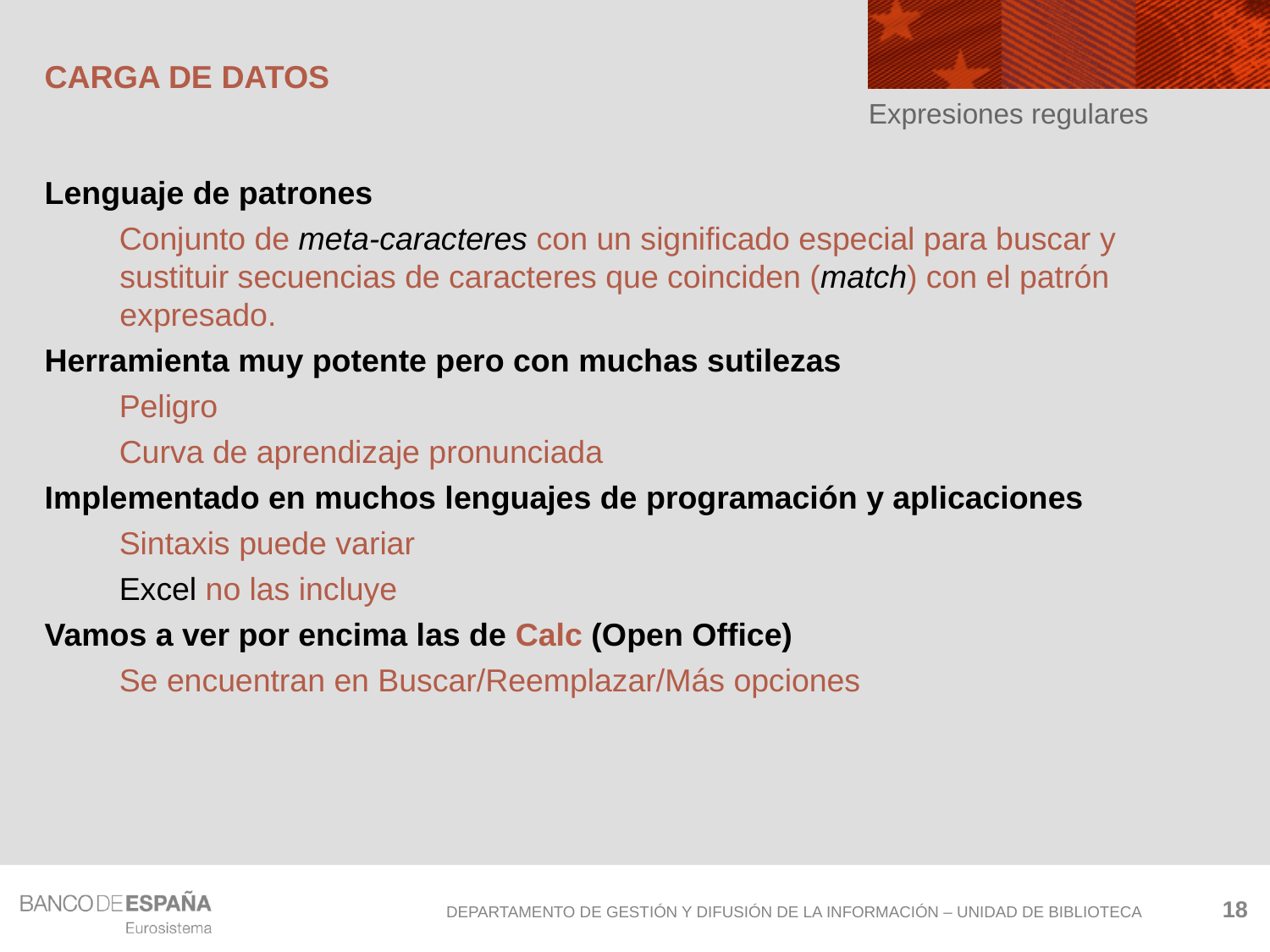

# CARGA DE DATOS
Expresiones regulares
Lenguaje de patrones
Conjunto de meta-caracteres con un significado especial para buscar y sustituir secuencias de caracteres que coinciden (match) con el patrón expresado.
Herramienta muy potente pero con muchas sutilezas
Peligro
Curva de aprendizaje pronunciada
Implementado en muchos lenguajes de programación y aplicaciones
Sintaxis puede variar
Excel no las incluye
Vamos a ver por encima las de Calc (Open Office)
Se encuentran en Buscar/Reemplazar/Más opciones

18